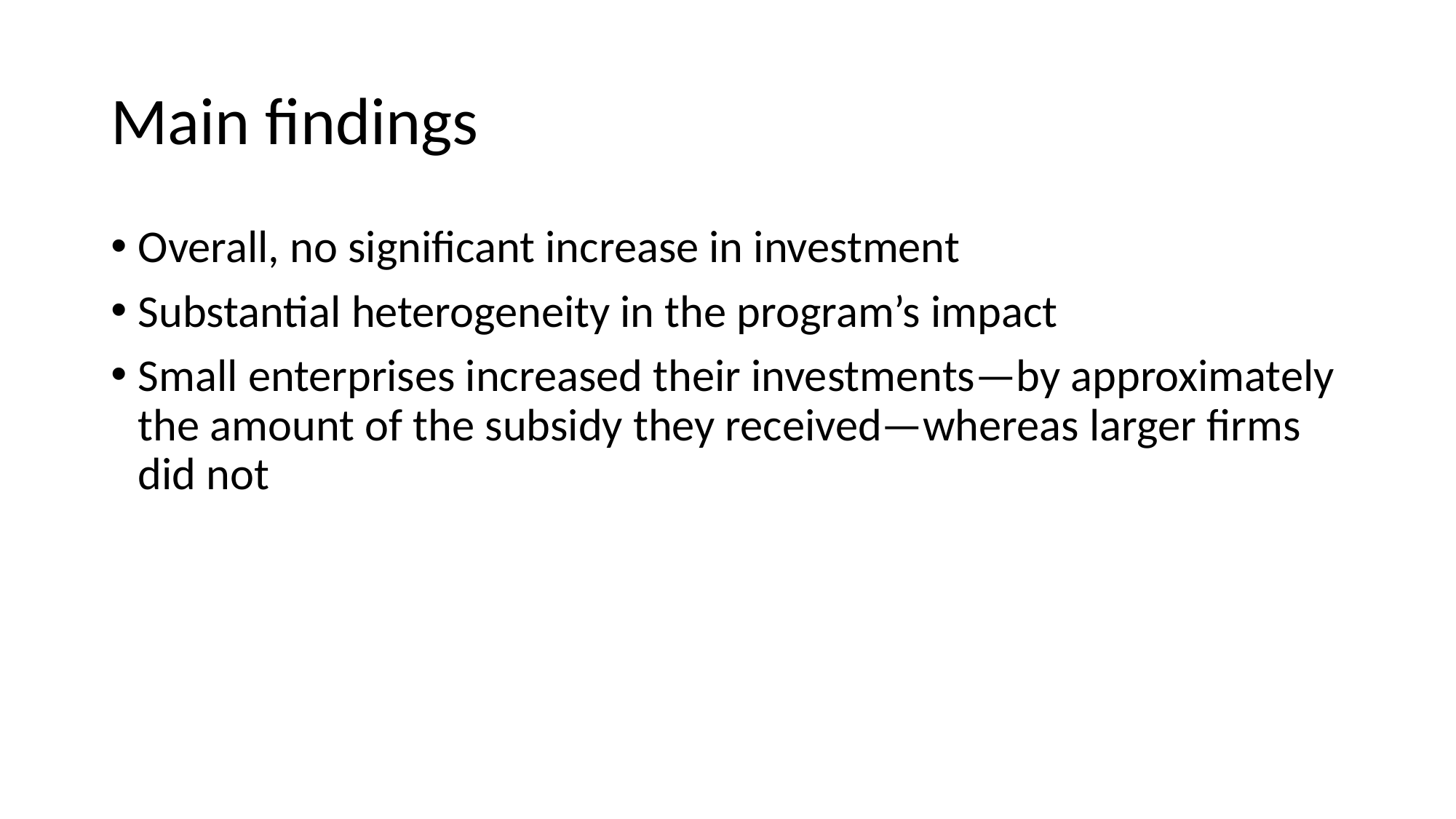

# Main findings
Overall, no significant increase in investment
Substantial heterogeneity in the program’s impact
Small enterprises increased their investments—by approximately the amount of the subsidy they received—whereas larger firms did not